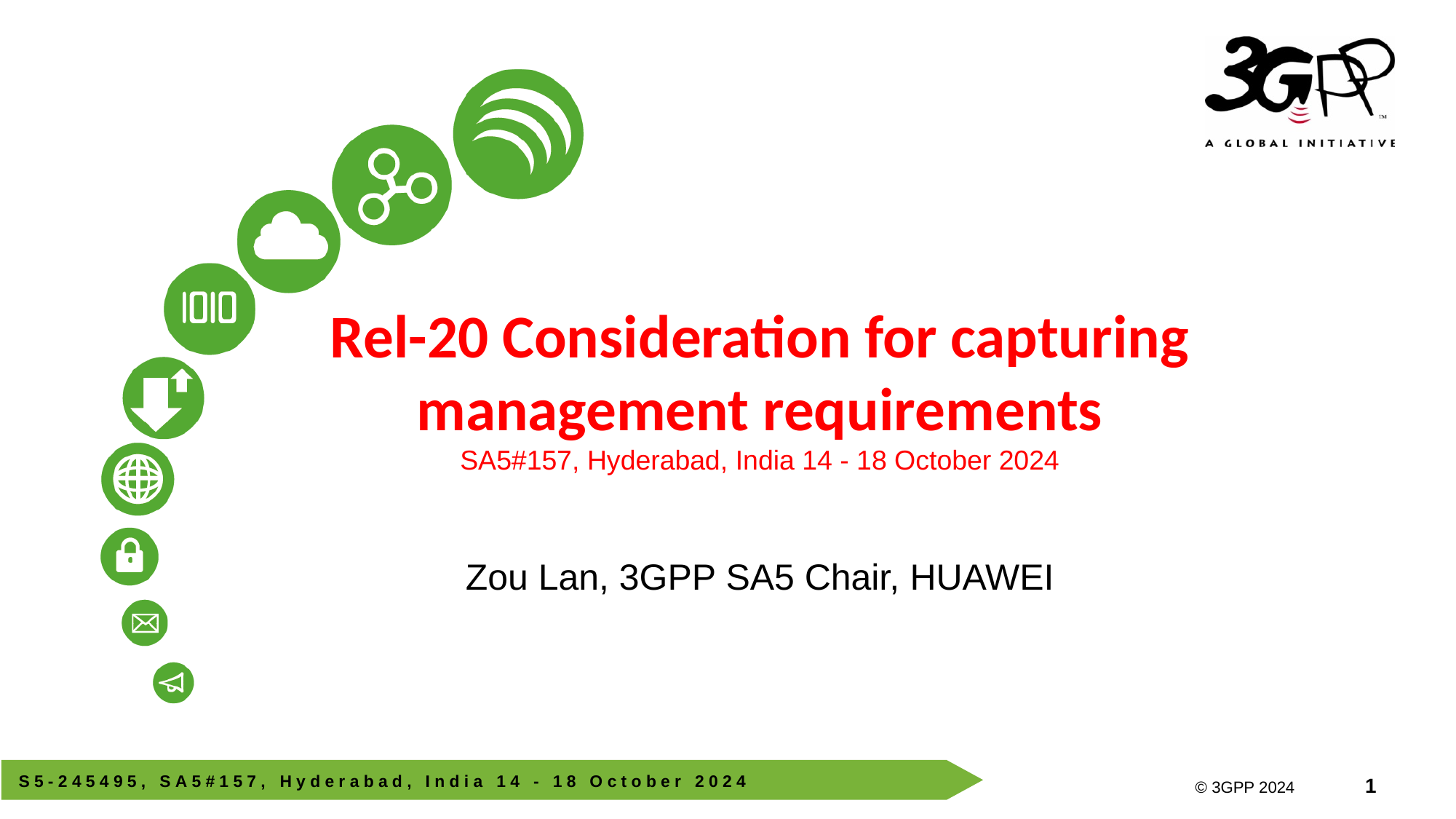

# Rel-20 Consideration for capturing management requirements SA5#157, Hyderabad, India 14 - 18 October 2024
Zou Lan, 3GPP SA5 Chair, HUAWEI